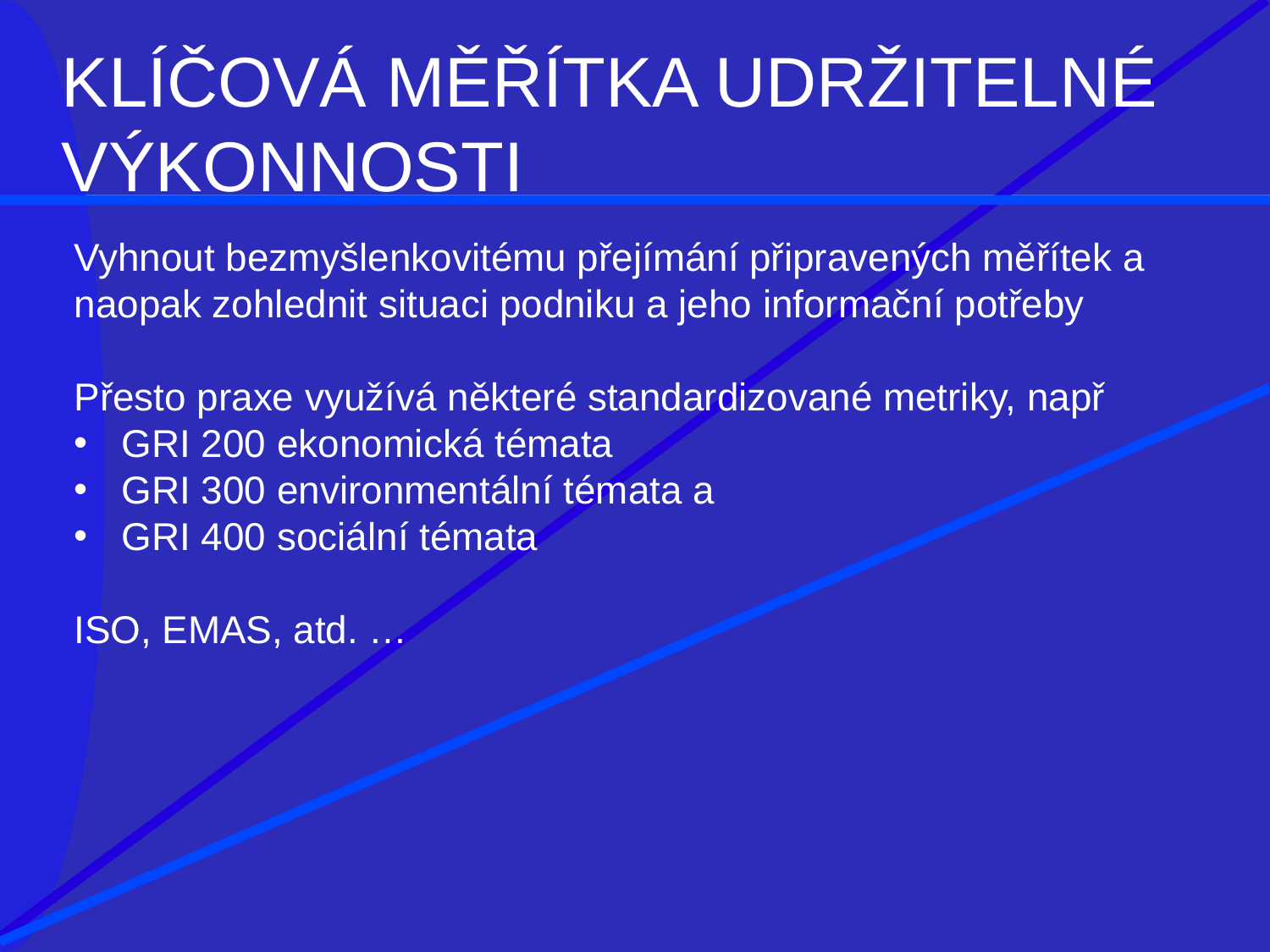

# KLÍČOVÁ MĚŘÍTKA UDRŽITELNÉ VÝKONNOSTI
Vyhnout bezmyšlenkovitému přejímání připravených měřítek a naopak zohlednit situaci podniku a jeho informační potřeby

Přesto praxe využívá některé standardizované metriky, např
GRI 200 ekonomická témata
GRI 300 environmentální témata a
GRI 400 sociální témata

ISO, EMAS, atd. …